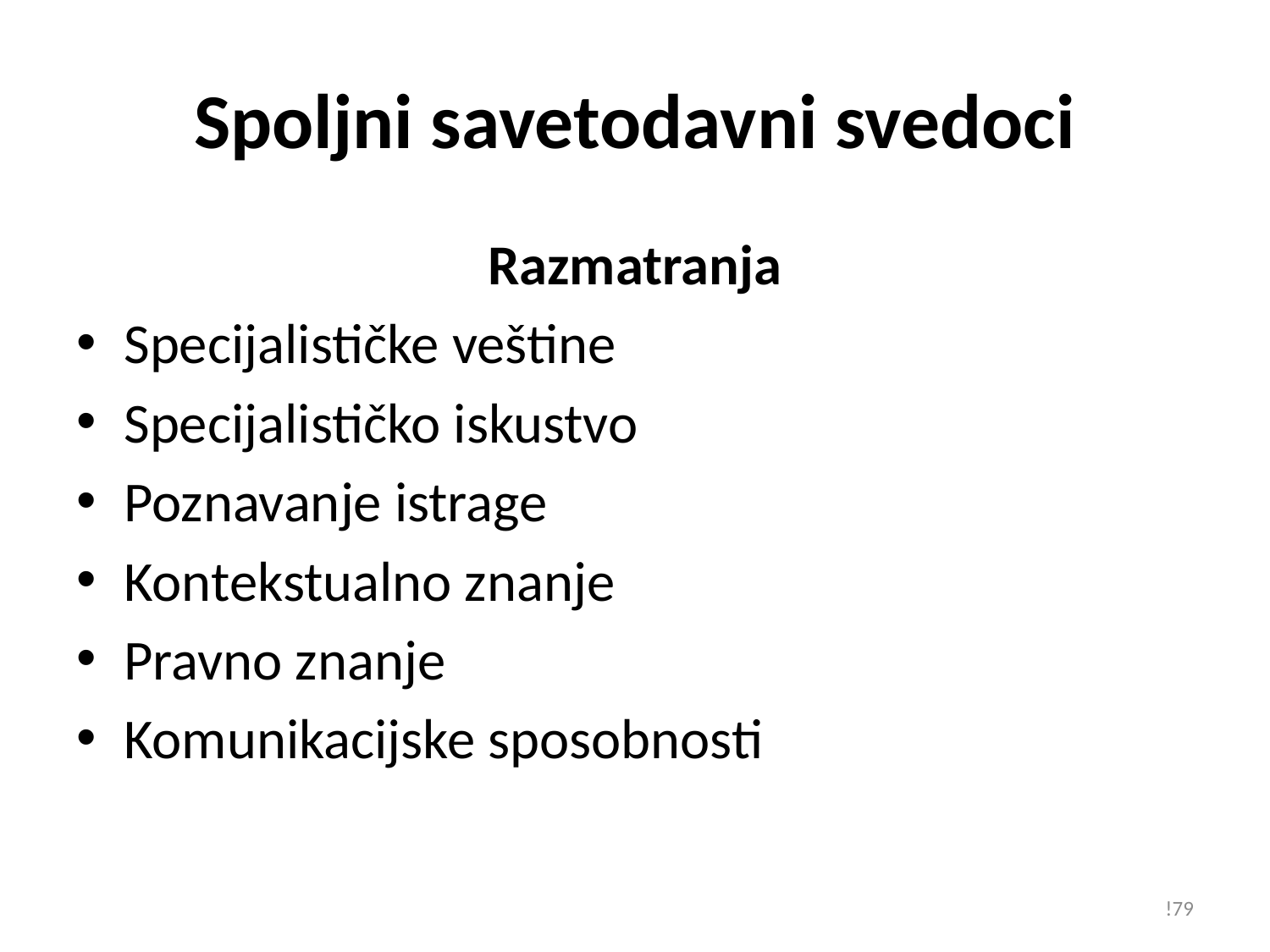

# Spoljni savetodavni svedoci
Razmatranja
Specijalističke veštine
Specijalističko iskustvo
Poznavanje istrage
Kontekstualno znanje
Pravno znanje
Komunikacijske sposobnosti
!79